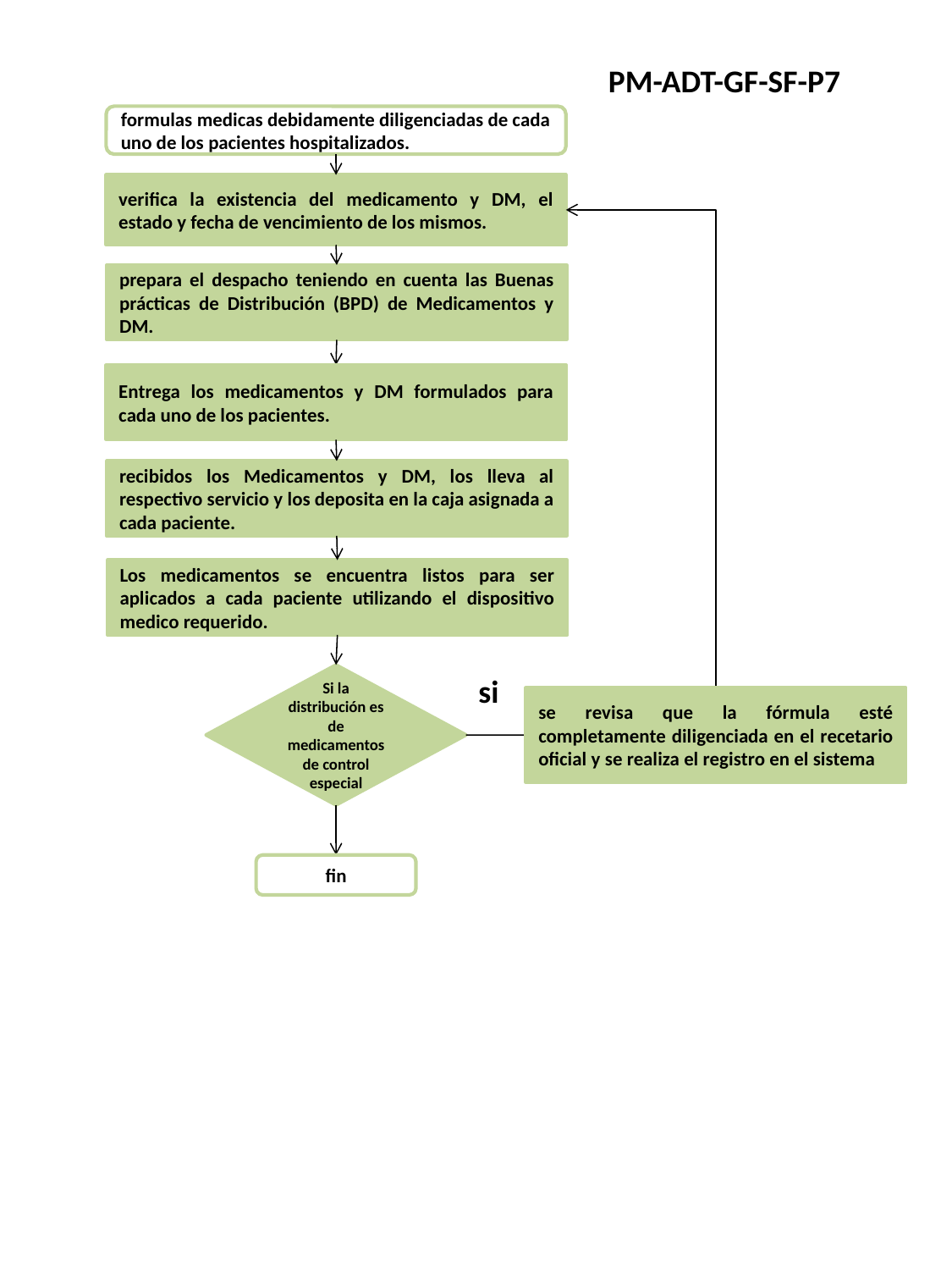

PM-ADT-GF-SF-P7
formulas medicas debidamente diligenciadas de cada uno de los pacientes hospitalizados.
verifica la existencia del medicamento y DM, el estado y fecha de vencimiento de los mismos.
prepara el despacho teniendo en cuenta las Buenas prácticas de Distribución (BPD) de Medicamentos y DM.
Entrega los medicamentos y DM formulados para cada uno de los pacientes.
recibidos los Medicamentos y DM, los lleva al respectivo servicio y los deposita en la caja asignada a cada paciente.
Los medicamentos se encuentra listos para ser aplicados a cada paciente utilizando el dispositivo medico requerido.
Si la distribución es de medicamentos de control especial
si
se revisa que la fórmula esté completamente diligenciada en el recetario oficial y se realiza el registro en el sistema
fin